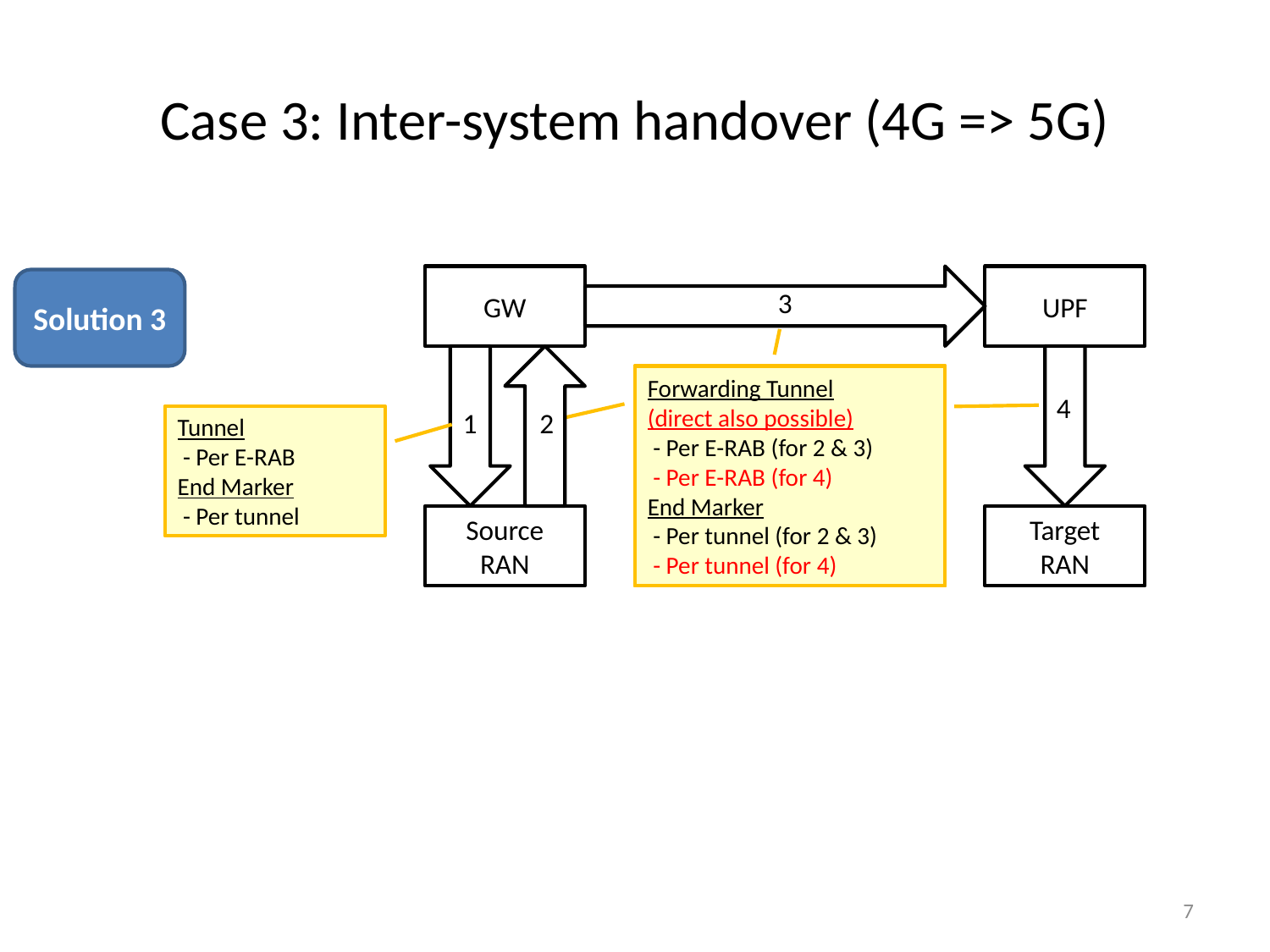

# Case 3: Inter-system handover (4G => 5G)

GW
UPF
Solution 3
3

Forwarding Tunnel
(direct also possible)
 - Per E-RAB (for 2 & 3)
 - Per E-RAB (for 4)
End Marker
 - Per tunnel (for 2 & 3)
 - Per tunnel (for 4)
Forwarding Tunnel
(direct also possible)
 - Per E-RAB (for 2 & 3)
 - Per E-RAB (for 4)
End Marker
 - Per tunnel (for 2 & 3)
 - Per tunnel (for 4)
Forwarding Tunnel
(direct also possible)
 - Per E-RAB (for 2 & 3)
 - Per E-RAB (for 4)
End Marker
 - Per tunnel (for 2 & 3)
 - Per tunnel (for 4)
4
1
2
Tunnel
 - Per E-RAB
End Marker
 - Per tunnel
Source
RAN
Target
RAN
7